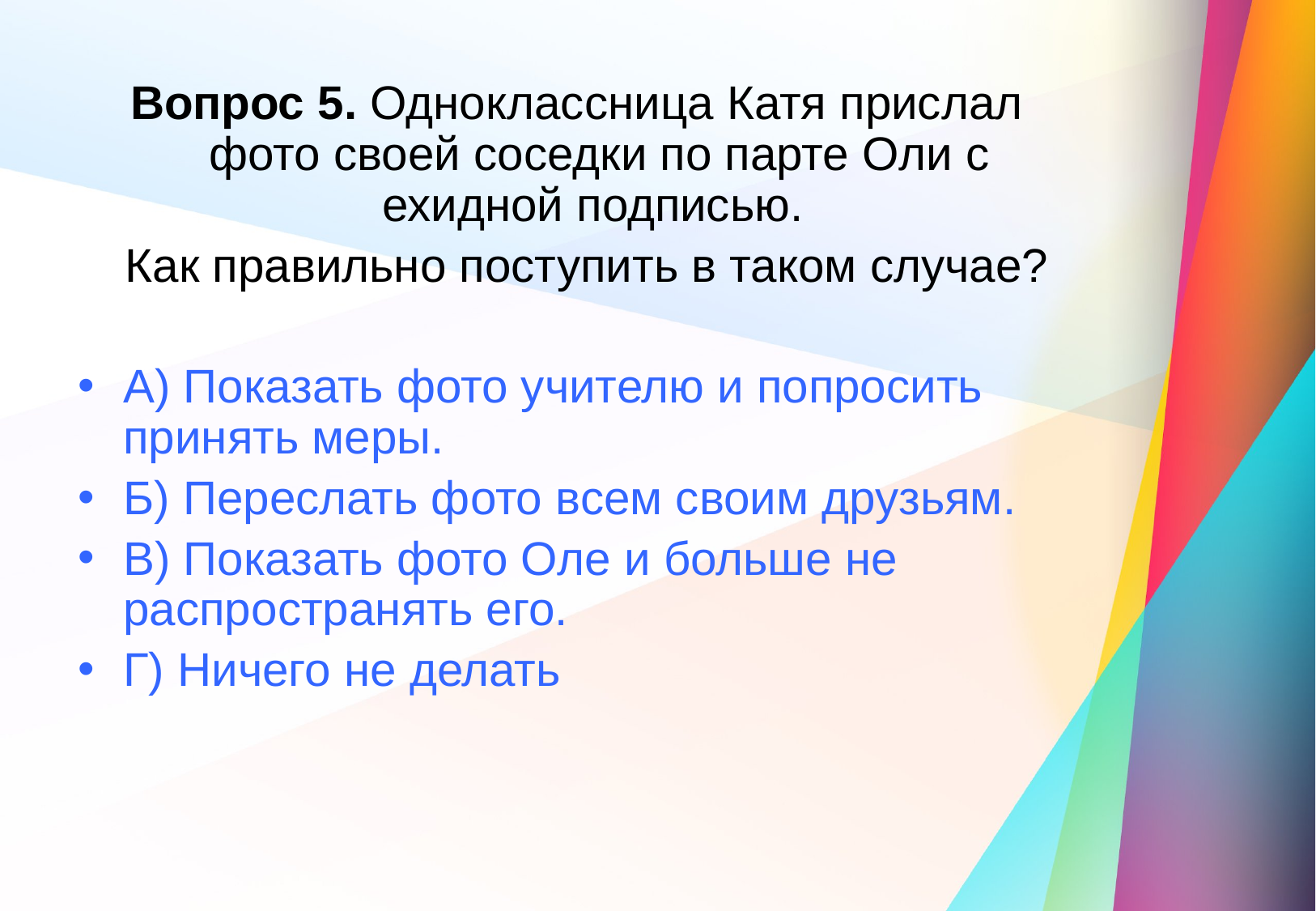

Вопрос 5. Одноклассница Катя прислал фото своей соседки по парте Оли с ехидной подписью.
Как правильно поступить в таком случае?

А) Показать фото учителю и попросить принять меры.
Б) Переслать фото всем своим друзьям.
В) Показать фото Оле и больше не распространять его.
Г) Ничего не делать